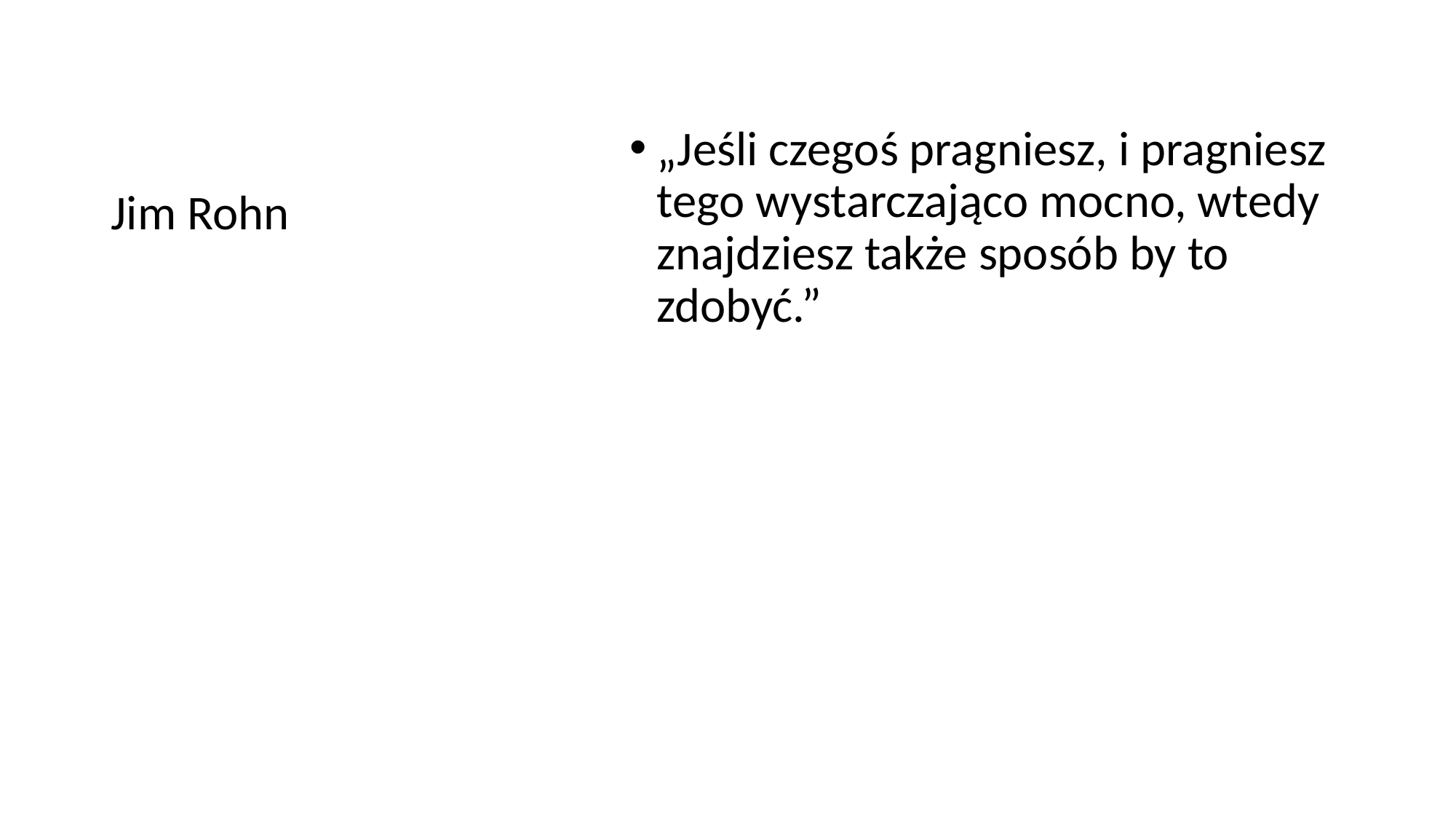

# Jim Rohn
„Jeśli czegoś pragniesz, i pragniesz tego wystarczająco mocno, wtedy znajdziesz także sposób by to zdobyć.”